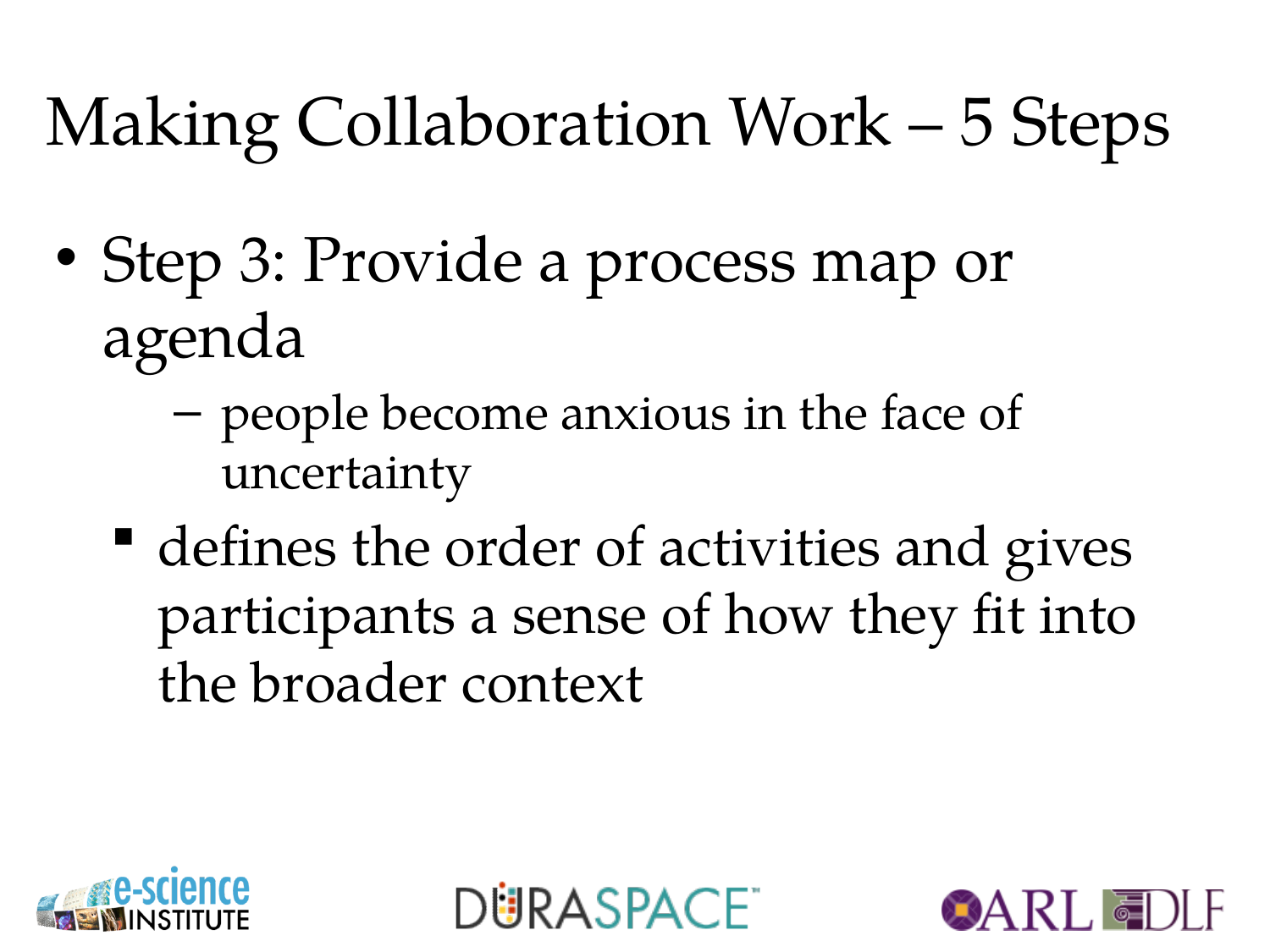

# Making Collaboration Work – 5 Steps
Step 3: Provide a process map or agenda
people become anxious in the face of uncertainty
defines the order of activities and gives participants a sense of how they fit into the broader context